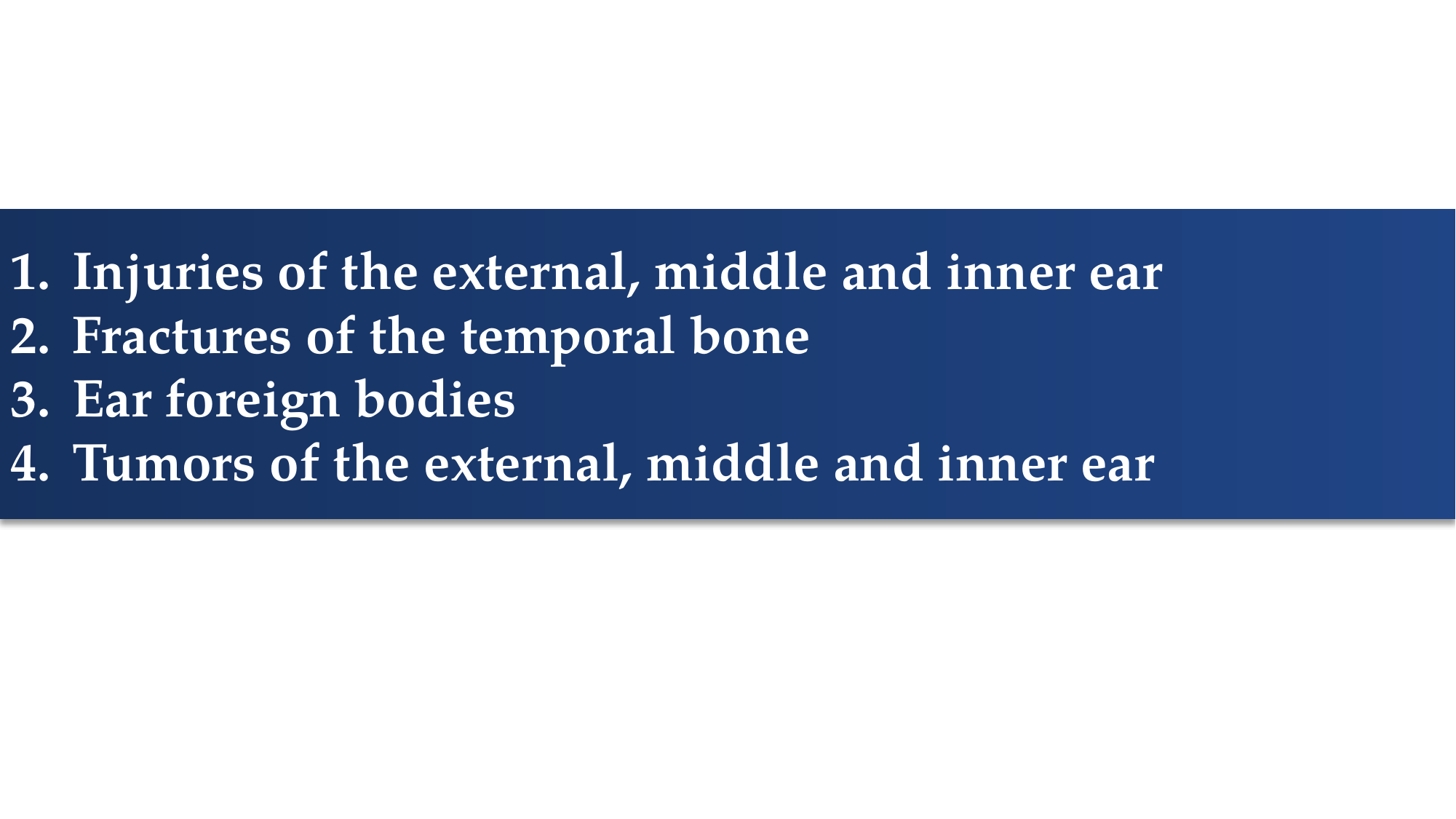

Injuries of the external, middle and inner ear
Fractures of the temporal bone
Ear foreign bodies
Tumors of the external, middle and inner ear